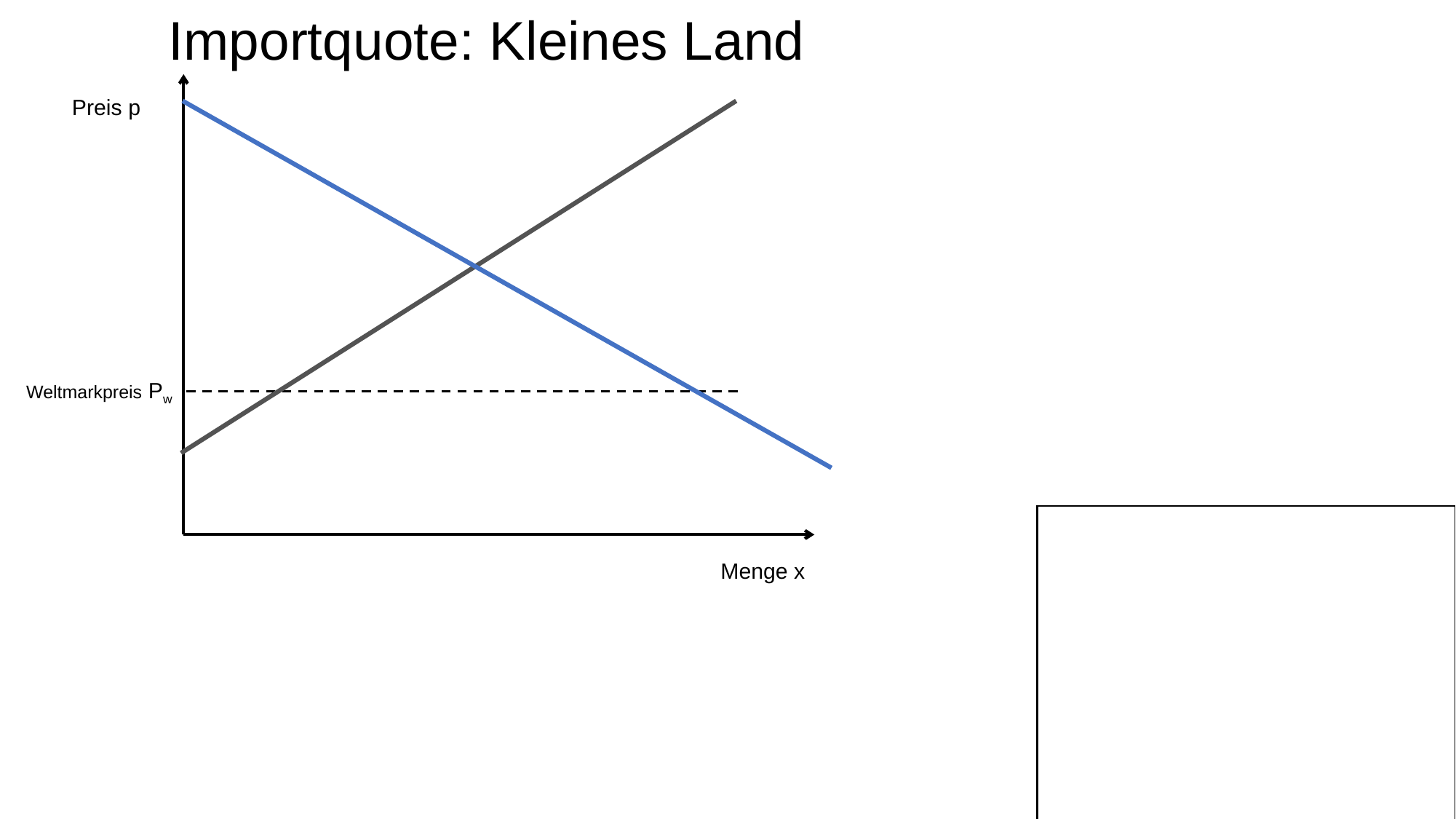

Importquote: Kleines Land
Preis p
Weltmarkpreis Pw

Menge x